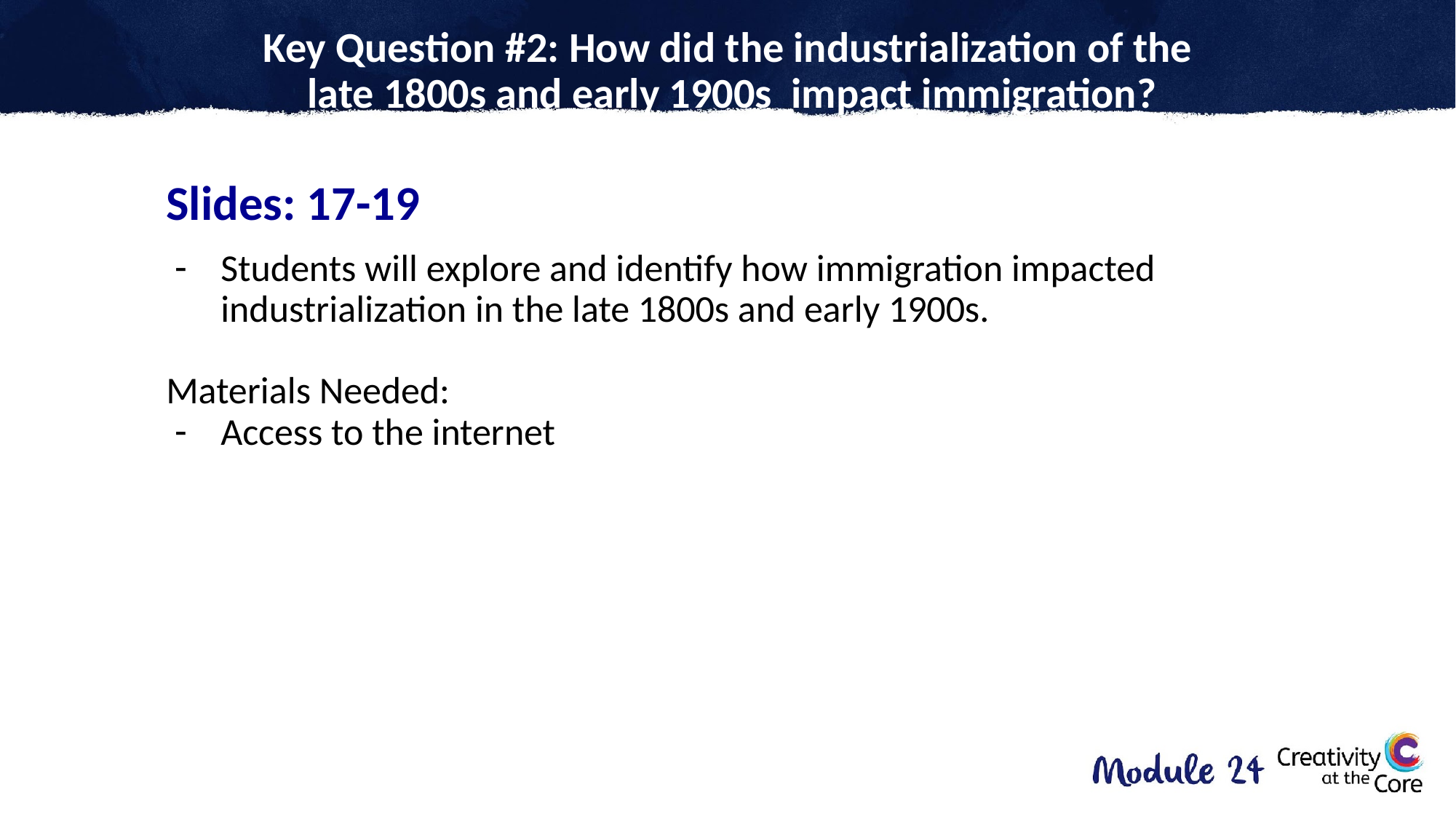

# Key Question #2: How did the industrialization of the
late 1800s and early 1900s  impact immigration?
Slides: 17-19
Students will explore and identify how immigration impacted industrialization in the late 1800s and early 1900s.

Materials Needed:
Access to the internet